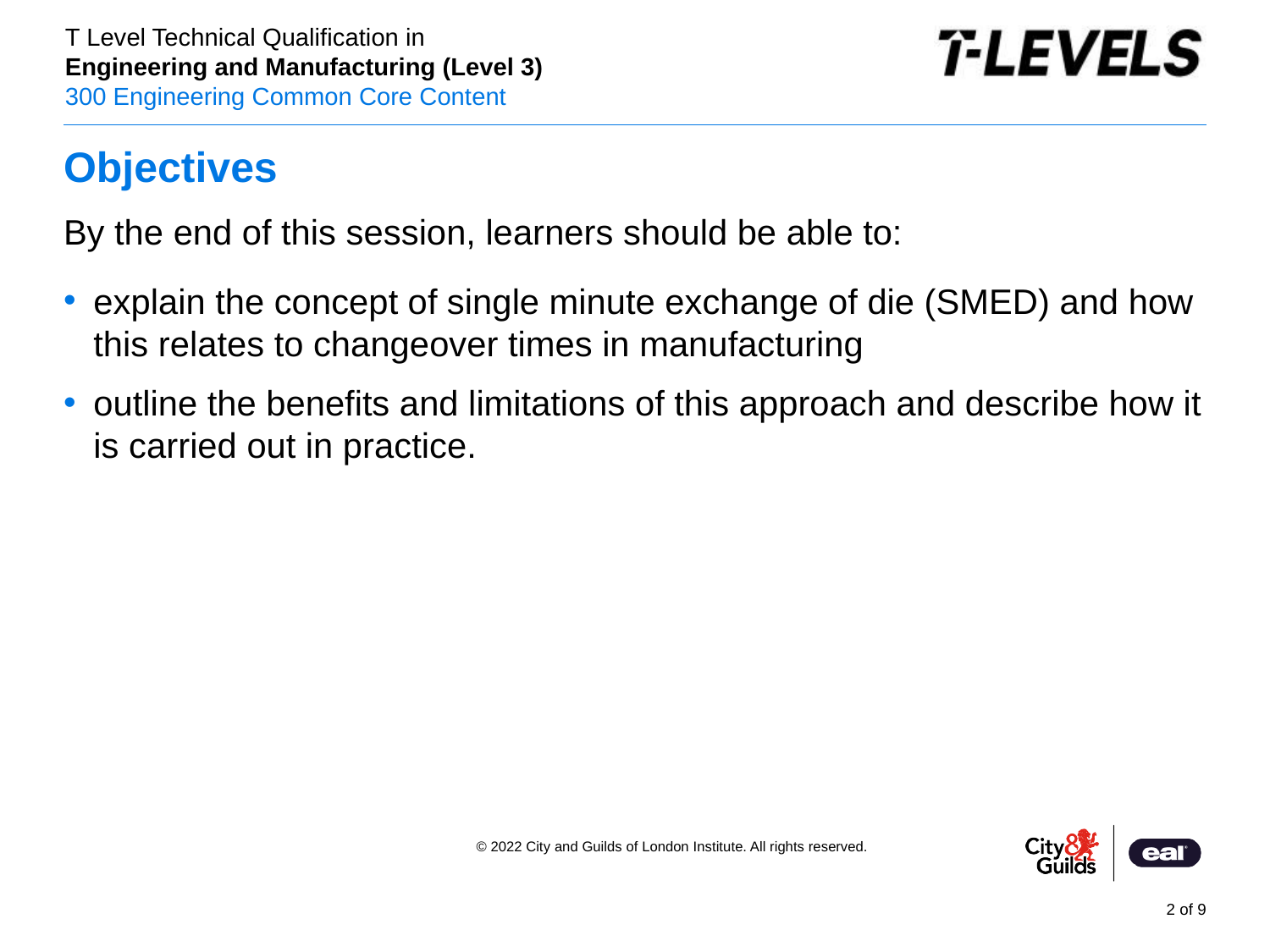

# Objectives
By the end of this session, learners should be able to:
explain the concept of single minute exchange of die (SMED) and how this relates to changeover times in manufacturing
outline the benefits and limitations of this approach and describe how it is carried out in practice.